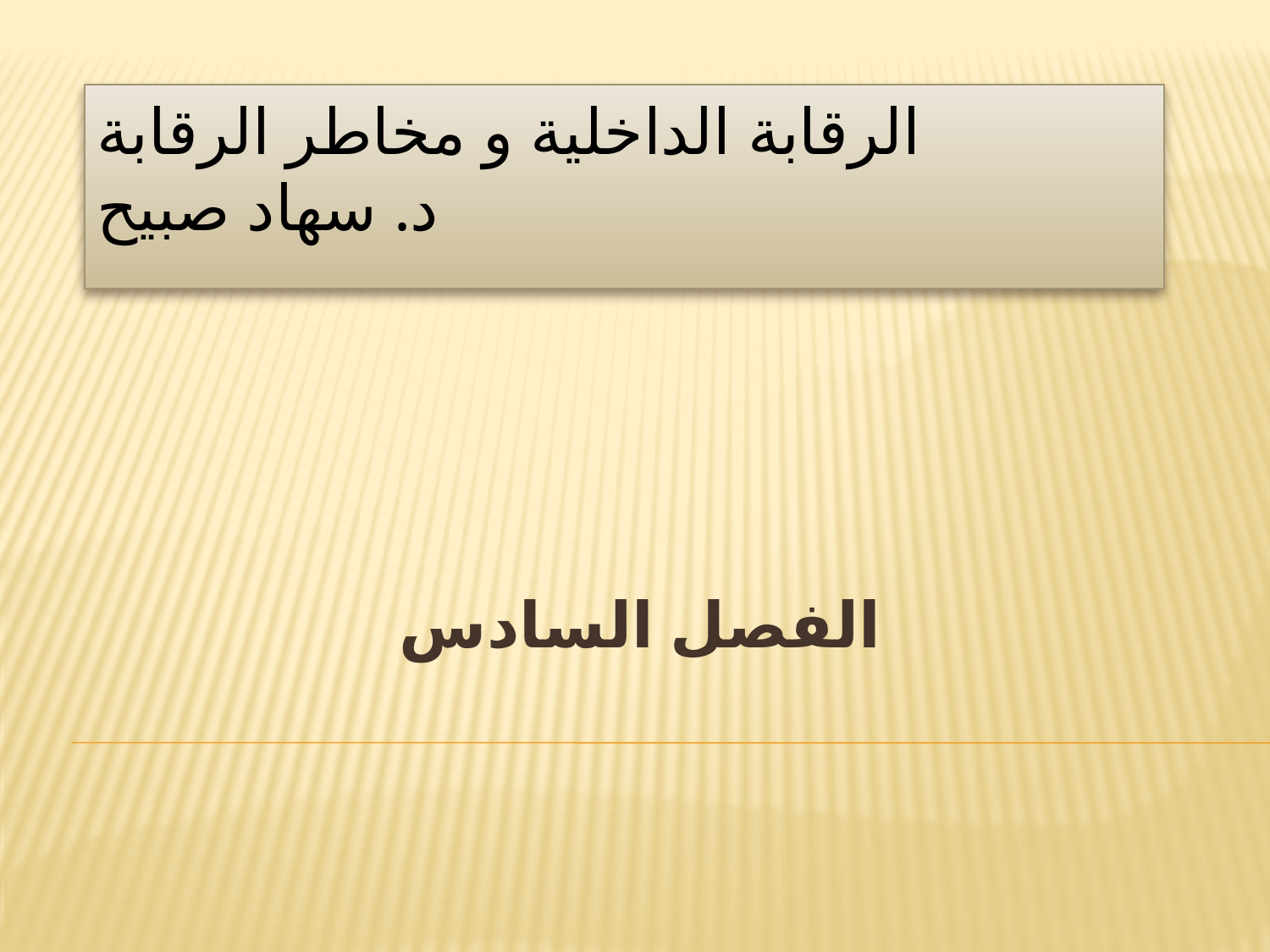

# الرقابة الداخلية و مخاطر الرقابة د. سهاد صبيح
الفصل السادس